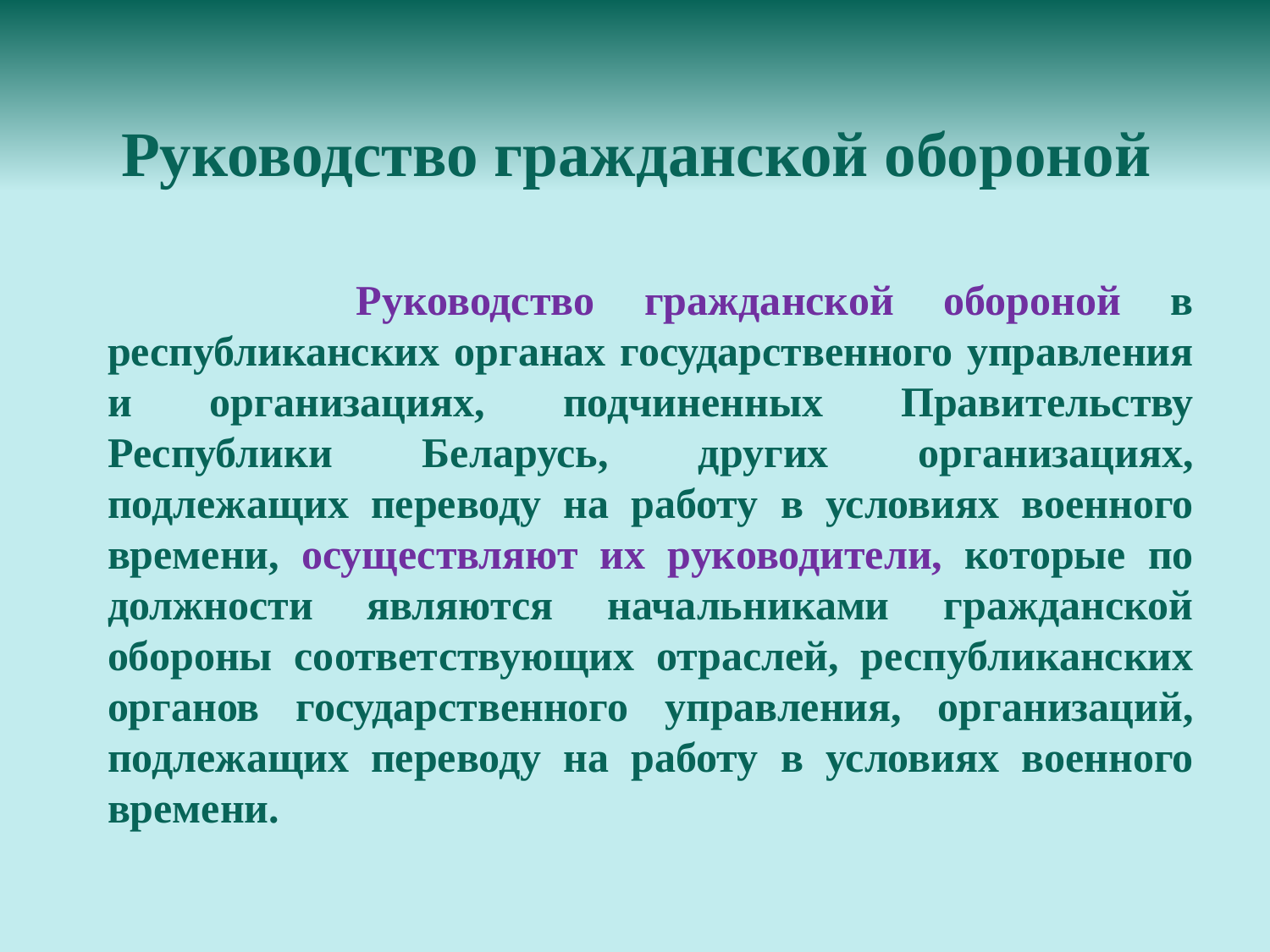

# Руководство гражданской обороной
     Руководство гражданской обороной в республиканских органах государственного управления и организациях, подчиненных Правительству Республики Беларусь, других организациях, подлежащих переводу на работу в условиях военного времени, осуществляют их руководители, которые по должности являются начальниками гражданской обороны соответствующих отраслей, республиканских органов государственного управления, организаций, подлежащих переводу на работу в условиях военного времени.